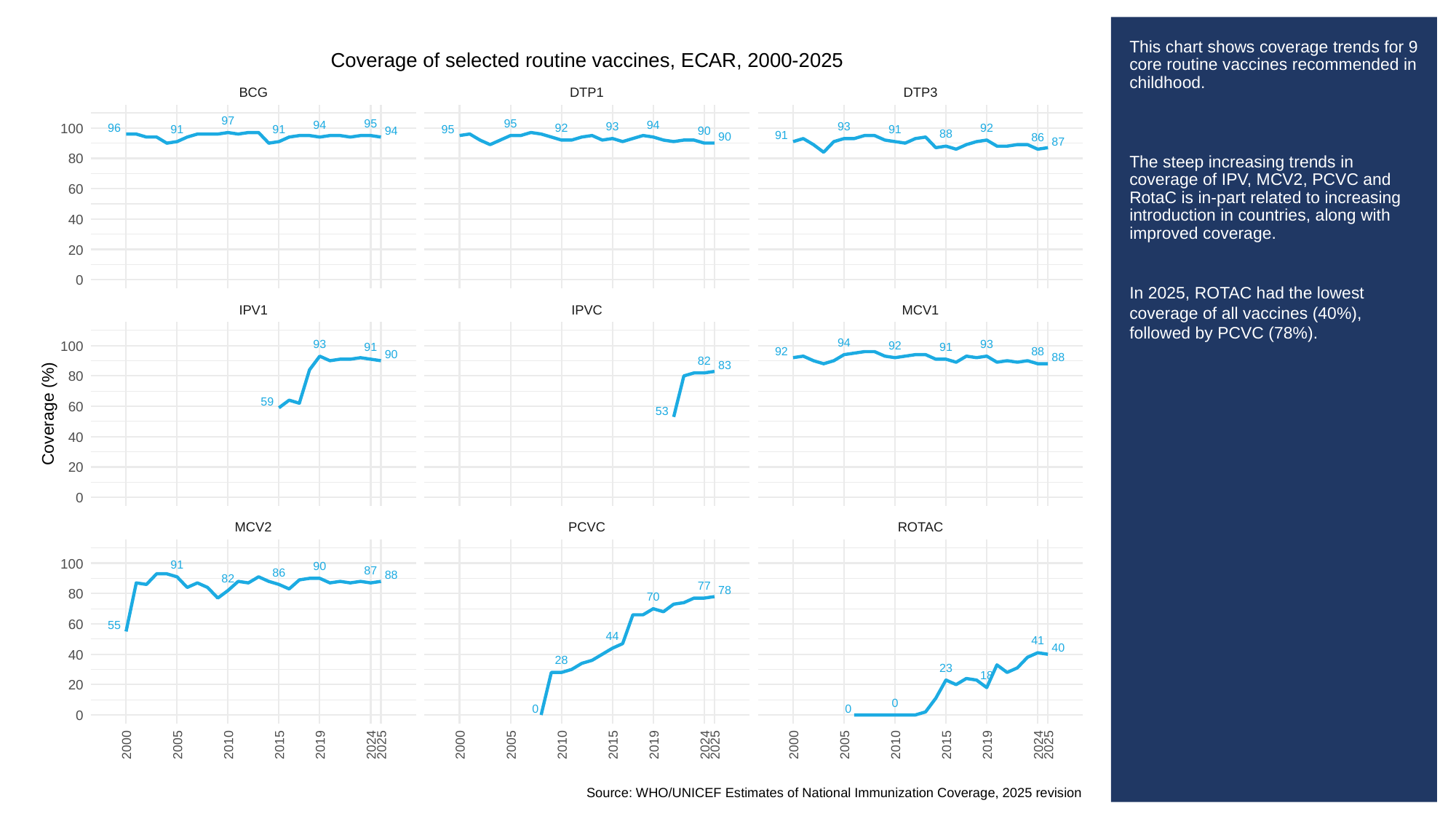

# This chart shows coverage trends for 9 core routine vaccines recommended in childhood.

The steep increasing trends in coverage of IPV, MCV2, PCVC and RotaC is in-part related to increasing introduction in countries, along with improved coverage.

In 2025, ROTAC had the lowest coverage of all vaccines (40%), followed by PCVC (78%).

Coverage of selected routine vaccines, ECAR, 2000-2025
BCG
DTP1
DTP3

97
95
95
94
94
93
93
100
96
92
92
95
91
91
91
94
90

88
91
90

86

87

80

60

40

20

0

IPV1
IPVC
MCV1

94
93
93
100
92
91
91

92
88
90

88

82
83

80

59
60
53

Coverage (%)

40

20

0

MCV2
PCVC
ROTAC

100
91
90

87
86
88

82

77
78
80
70

60
55

44
41

40
40

28
23

18
20

0

0
0
0

2000
2005
2010
2015
2019
2024
2025
2000
2005
2010
2015
2019
2024
2025
2000
2005
2010
2015
2019
2024
2025
Source: WHO/UNICEF Estimates of National Immunization Coverage, 2025 revision